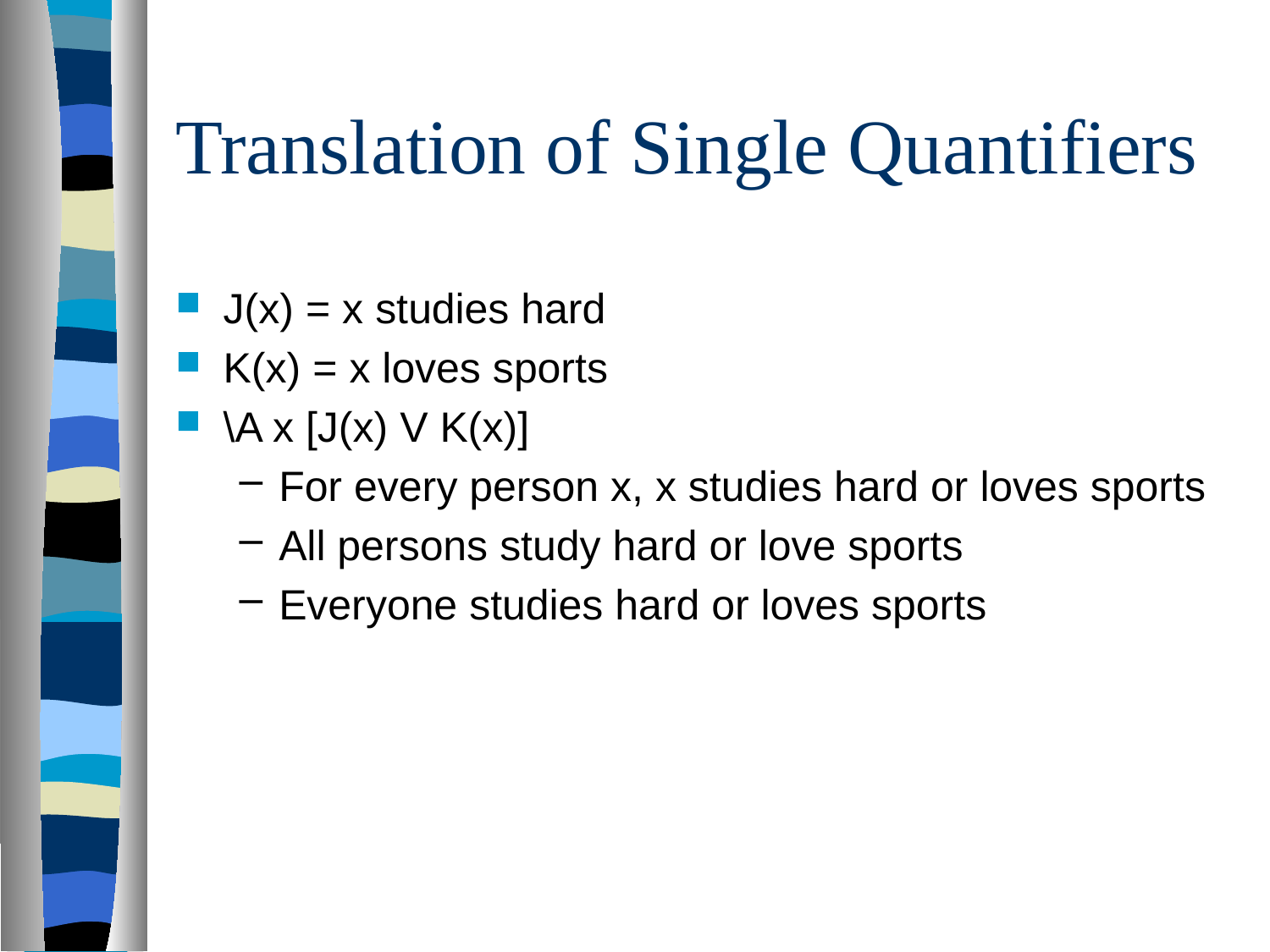

# Translation of Single Quantifiers
J(x) = x studies hard
K(x) = x loves sports
\A x [J(x) V K(x)]
For every person x, x studies hard or loves sports
All persons study hard or love sports
Everyone studies hard or loves sports